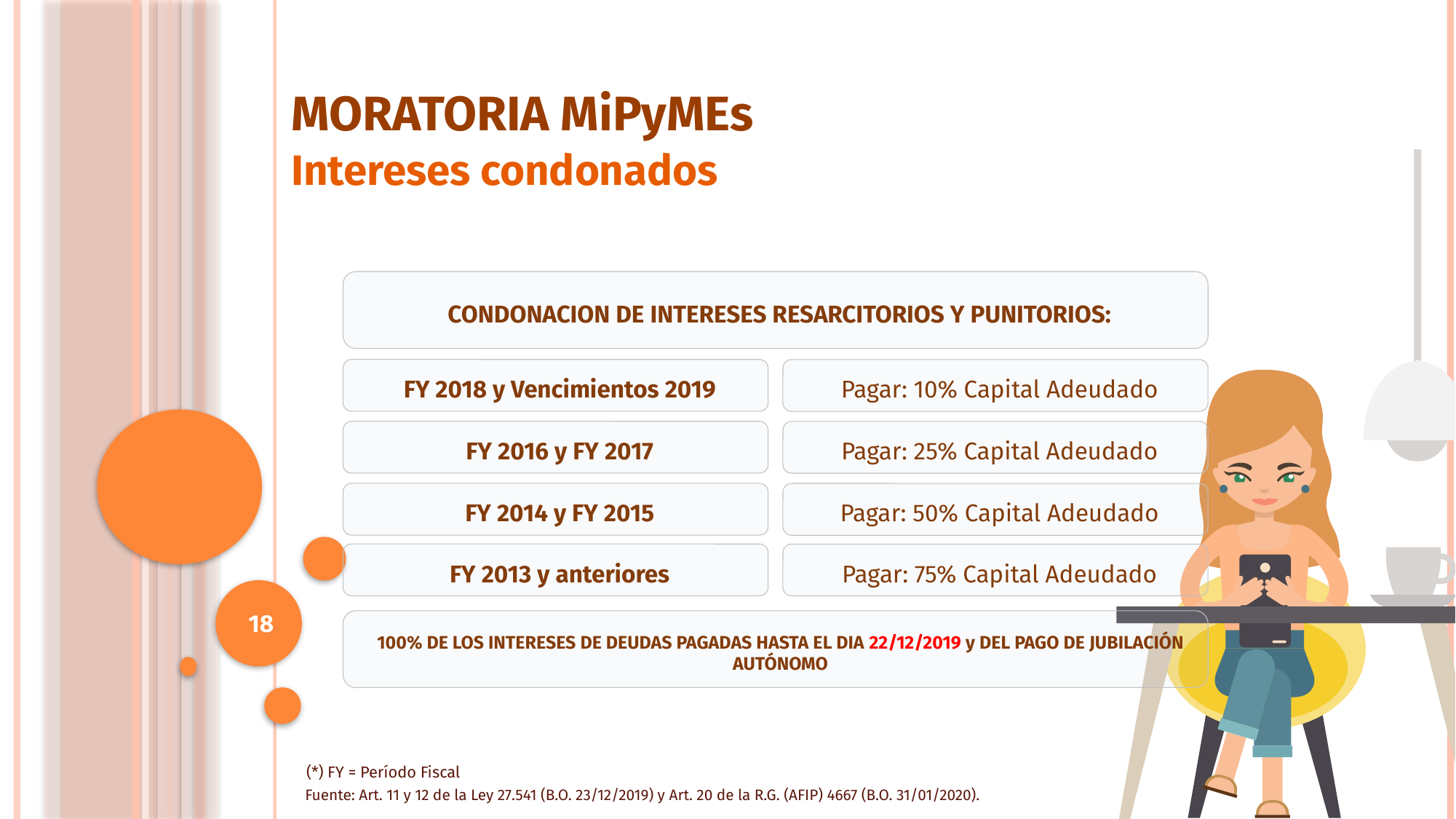

MORATORIA MiPyMEs
Intereses condonados

CONDONACION DE INTERESES RESARCITORIOS Y PUNITORIOS:
FY 2018 y Vencimientos 2019
Pagar: 10% Capital Adeudado
FY 2016 y FY 2017
Pagar: 25% Capital Adeudado
FY 2014 y FY 2015
Pagar: 50% Capital Adeudado
FY 2013 y anteriores
Pagar: 75% Capital Adeudado
18
100% DE LOS INTERESES DE DEUDAS PAGADAS HASTA EL DIA 22/12/2019 y DEL PAGO DE JUBILACIÓN AUTÓNOMO
(*) FY = Período Fiscal
Fuente: Art. 11 y 12 de la Ley 27.541 (B.O. 23/12/2019) y Art. 20 de la R.G. (AFIP) 4667 (B.O. 31/01/2020).